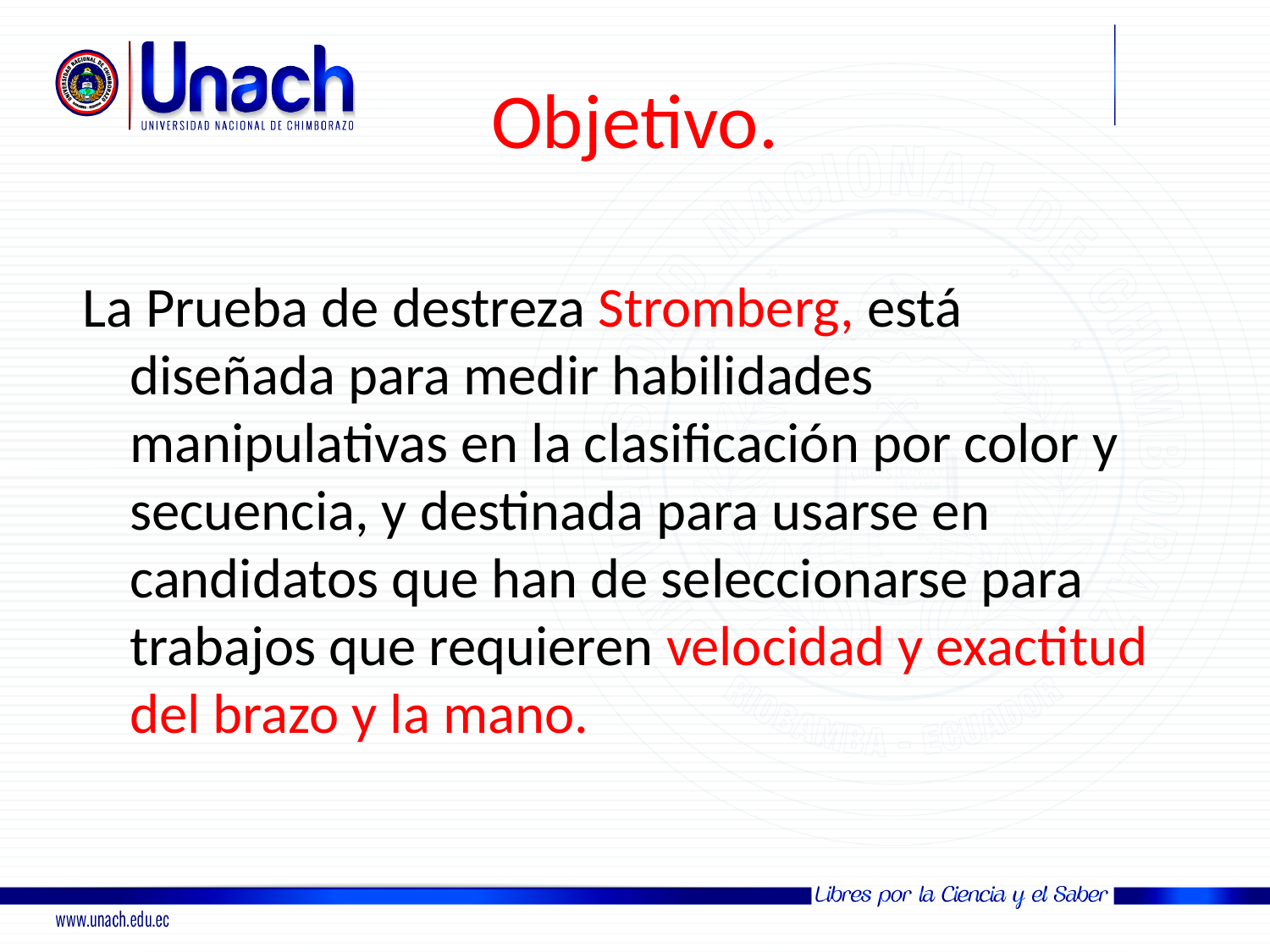

# Objetivo.
La Prueba de destreza Stromberg, está diseñada para medir habilidades manipulativas en la clasificación por color y secuencia, y destinada para usarse en candidatos que han de seleccionarse para trabajos que requieren velocidad y exactitud del brazo y la mano.